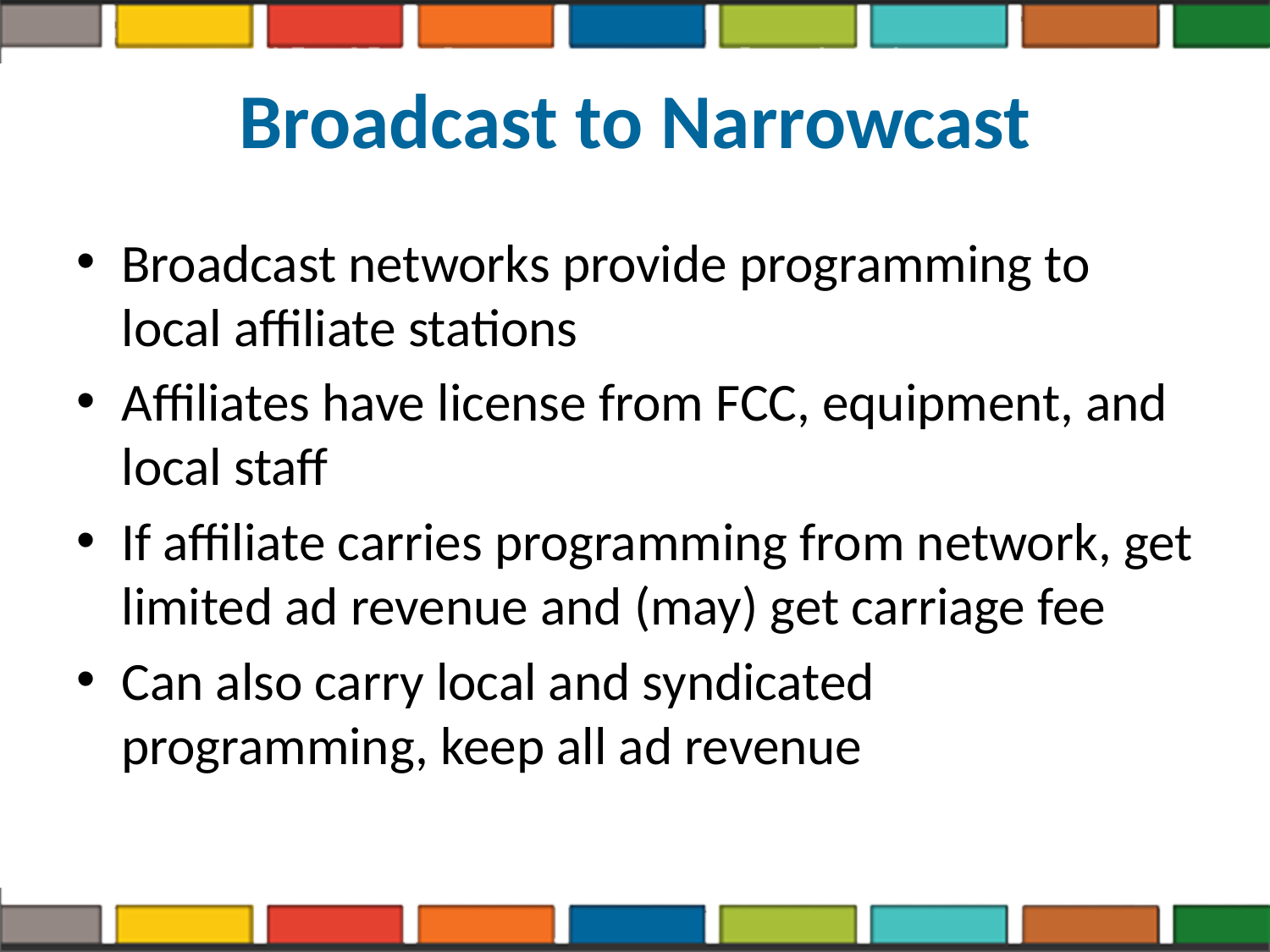

# Broadcast to Narrowcast
Broadcast networks provide programming to local affiliate stations
Affiliates have license from FCC, equipment, and local staff
If affiliate carries programming from network, get limited ad revenue and (may) get carriage fee
Can also carry local and syndicated programming, keep all ad revenue